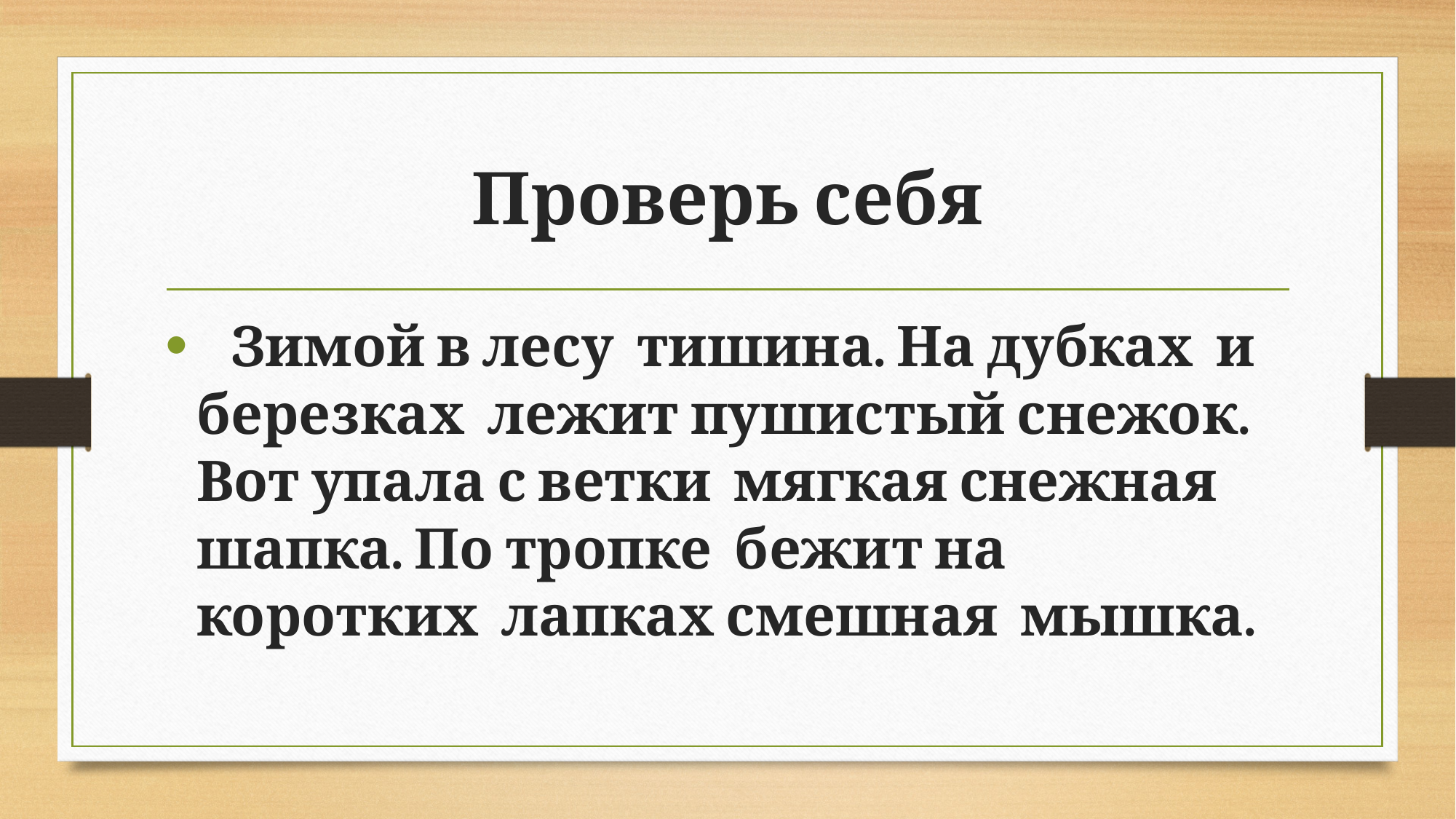

# Проверь себя
   Зимой в лесу  тишина. На дубках  и березках  лежит пушистый снежок. Вот упала с ветки  мягкая снежная  шапка. По тропке  бежит на коротких  лапках смешная  мышка.